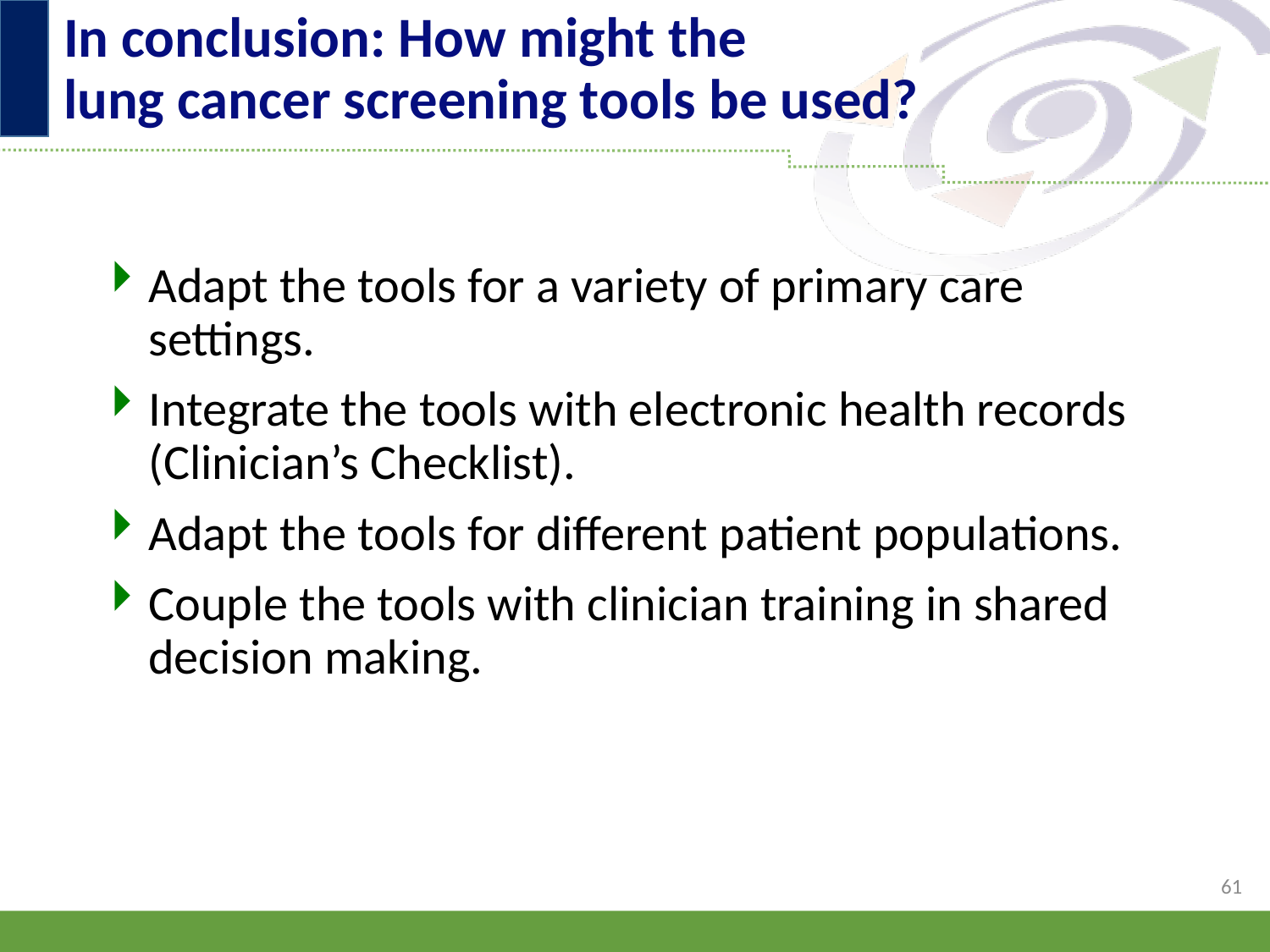

# In conclusion: How might the lung cancer screening tools be used?
Adapt the tools for a variety of primary care settings.
Integrate the tools with electronic health records (Clinician’s Checklist).
Adapt the tools for different patient populations.
Couple the tools with clinician training in shared decision making.
61